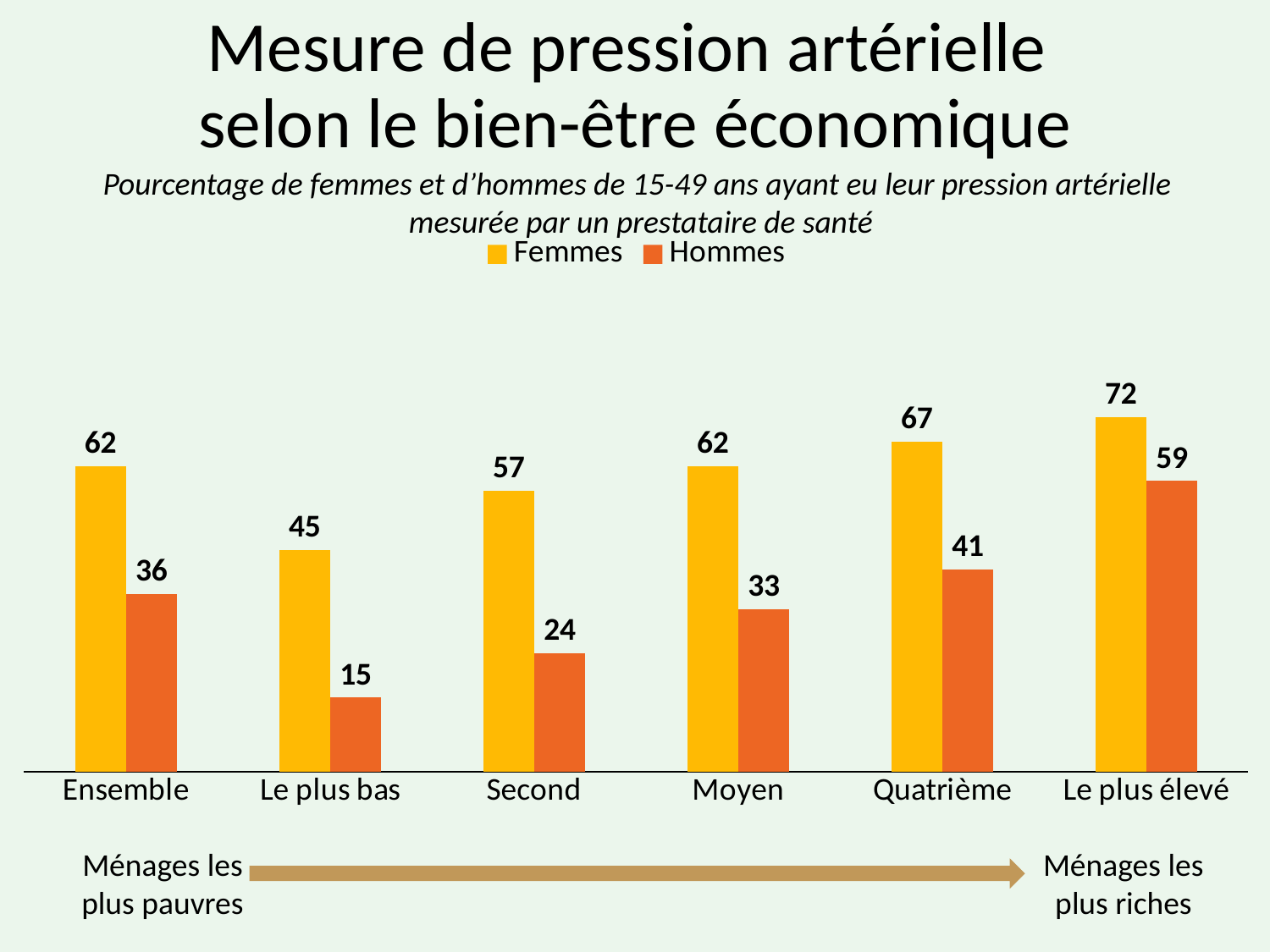

# Mesure de pression artérielle selon le bien-être économique
Pourcentage de femmes et d’hommes de 15-49 ans ayant eu leur pression artérielle
 mesurée par un prestataire de santé

### Chart

| Category | Femmes | Hommes |
|---|---|---|
| Ensemble | 62.0 | 36.0 |
| Le plus bas | 45.0 | 15.0 |
| Second | 57.0 | 24.0 |
| Moyen | 62.0 | 33.0 |
| Quatrième | 67.0 | 41.0 |
| Le plus élevé | 72.0 | 59.0 |
Ménages les plus riches
Ménages les plus pauvres